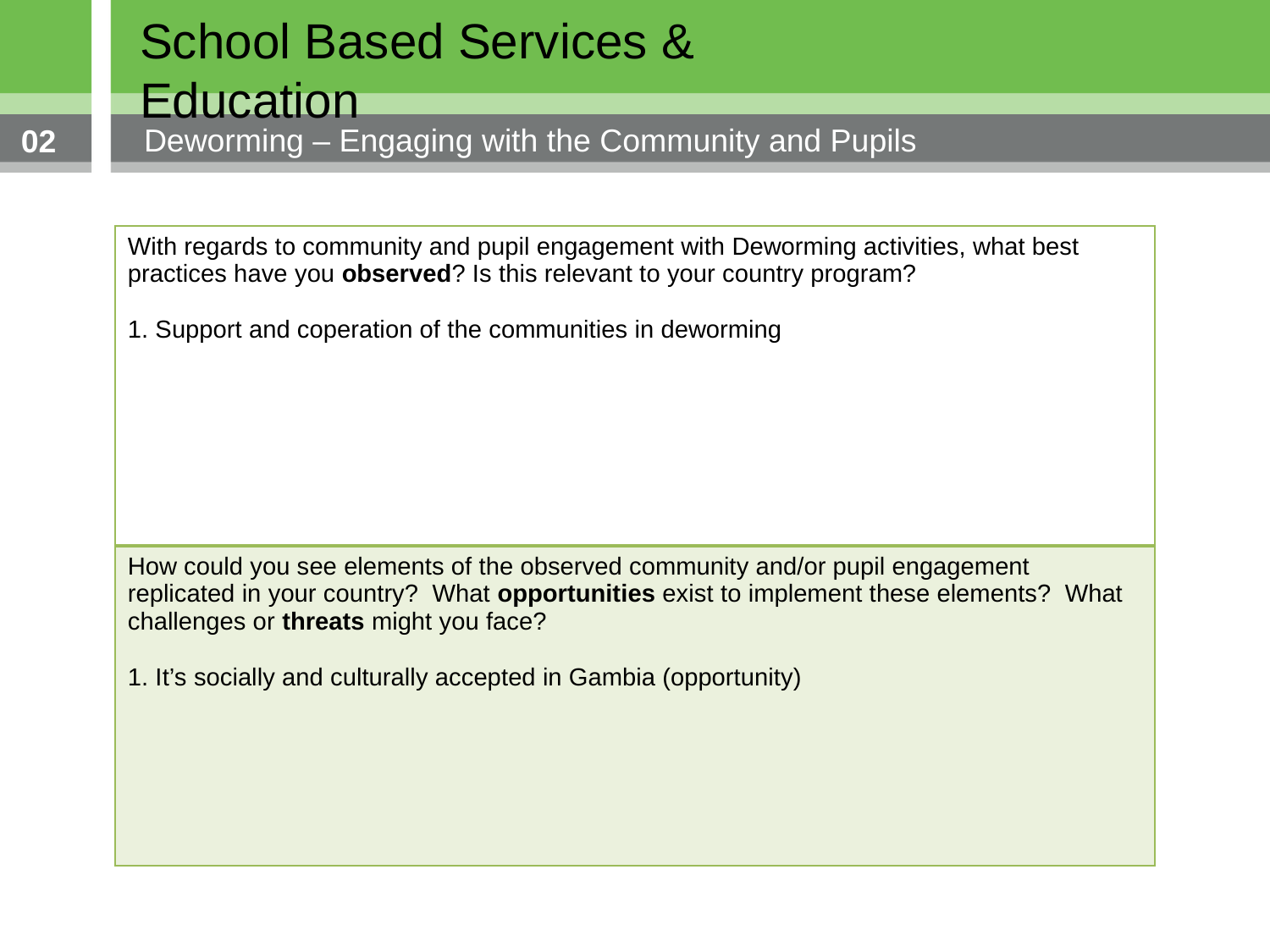

School Based Services & Education
Deworming – Engaging with the Community and Pupils

02
| With regards to community and pupil engagement with Deworming activities, what best practices have you observed? Is this relevant to your country program? 1. Support and coperation of the communities in deworming |
| --- |
| How could you see elements of the observed community and/or pupil engagement replicated in your country? What opportunities exist to implement these elements? What challenges or threats might you face? 1. It’s socially and culturally accepted in Gambia (opportunity) |